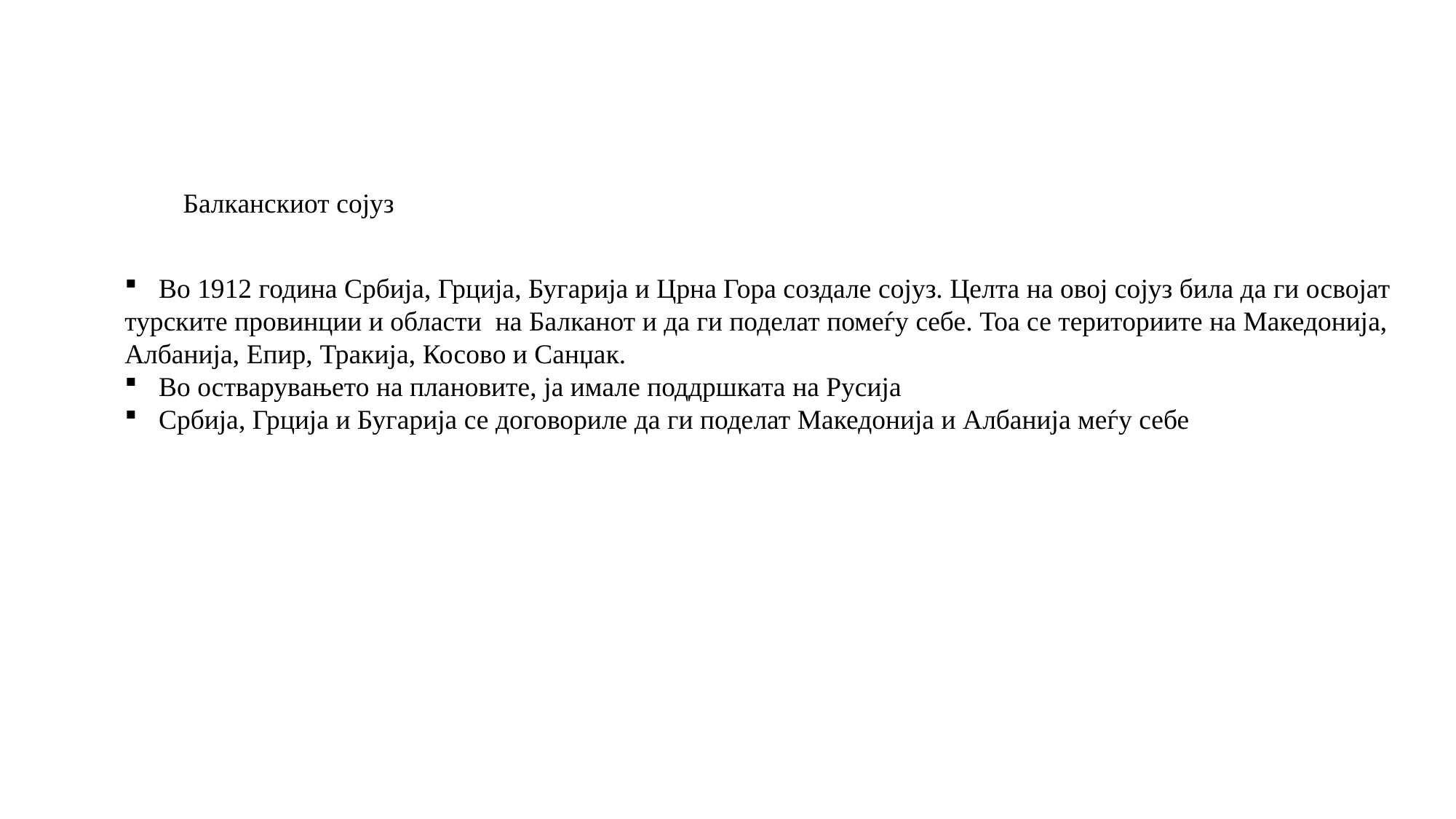

Балканскиот сојуз
Во 1912 година Србија, Грција, Бугарија и Црна Гора создале сојуз. Целта на овој сојуз била да ги освојат
турските провинции и области  на Балканот и да ги поделат помеѓу себе. Тоа се териториите на Македонија,
Албанија, Епир, Тракија, Косово и Санџак.
Во остварувањето на плановите, ја имале поддршката на Русија
Србија, Грција и Бугарија се договориле да ги поделат Македонија и Албанија меѓу себе